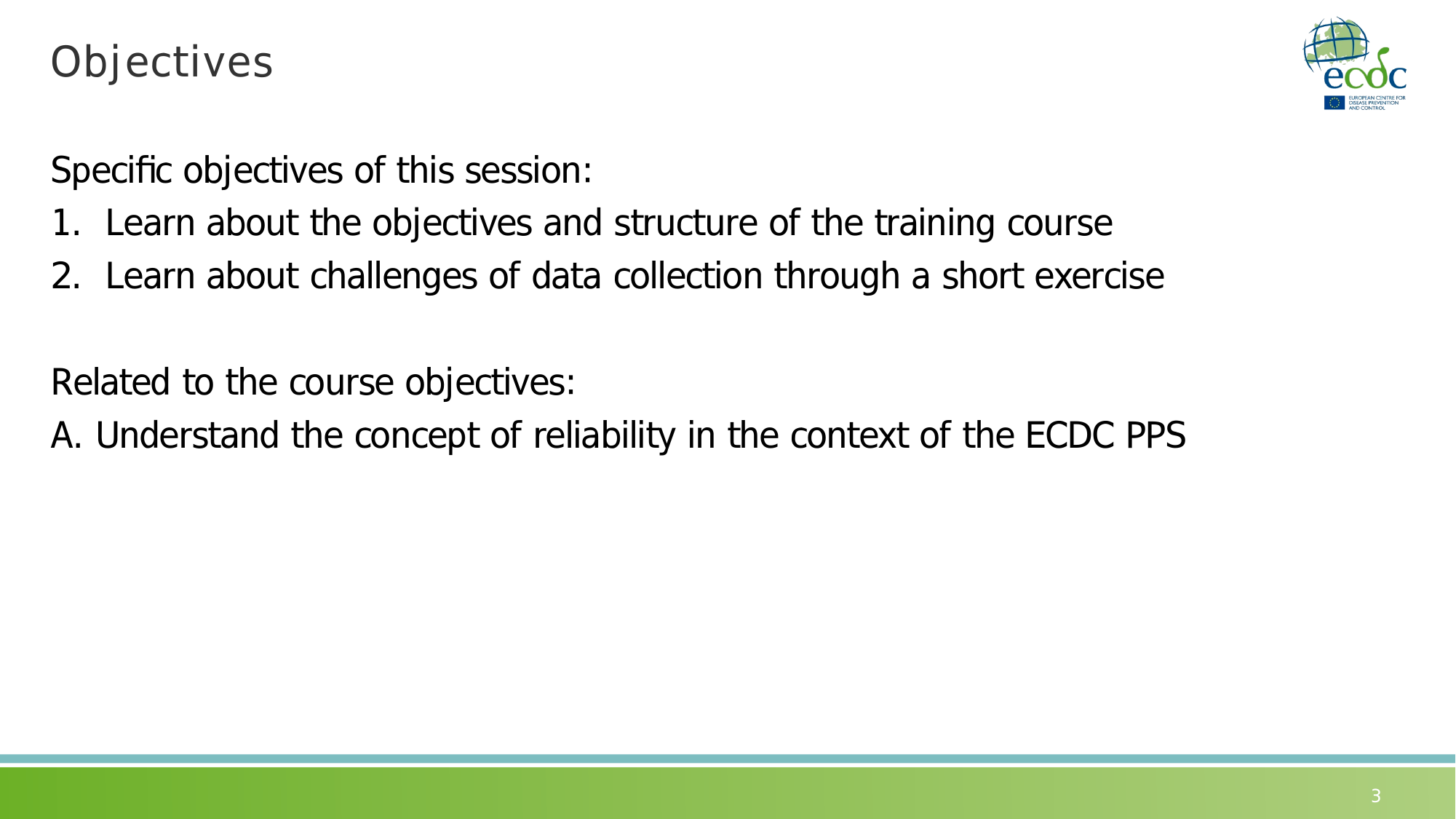

# Objectives
Specific objectives of this session:
Learn about the objectives and structure of the training course
Learn about challenges of data collection through a short exercise

Related to the course objectives:
A. Understand the concept of reliability in the context of the ECDC PPS

3